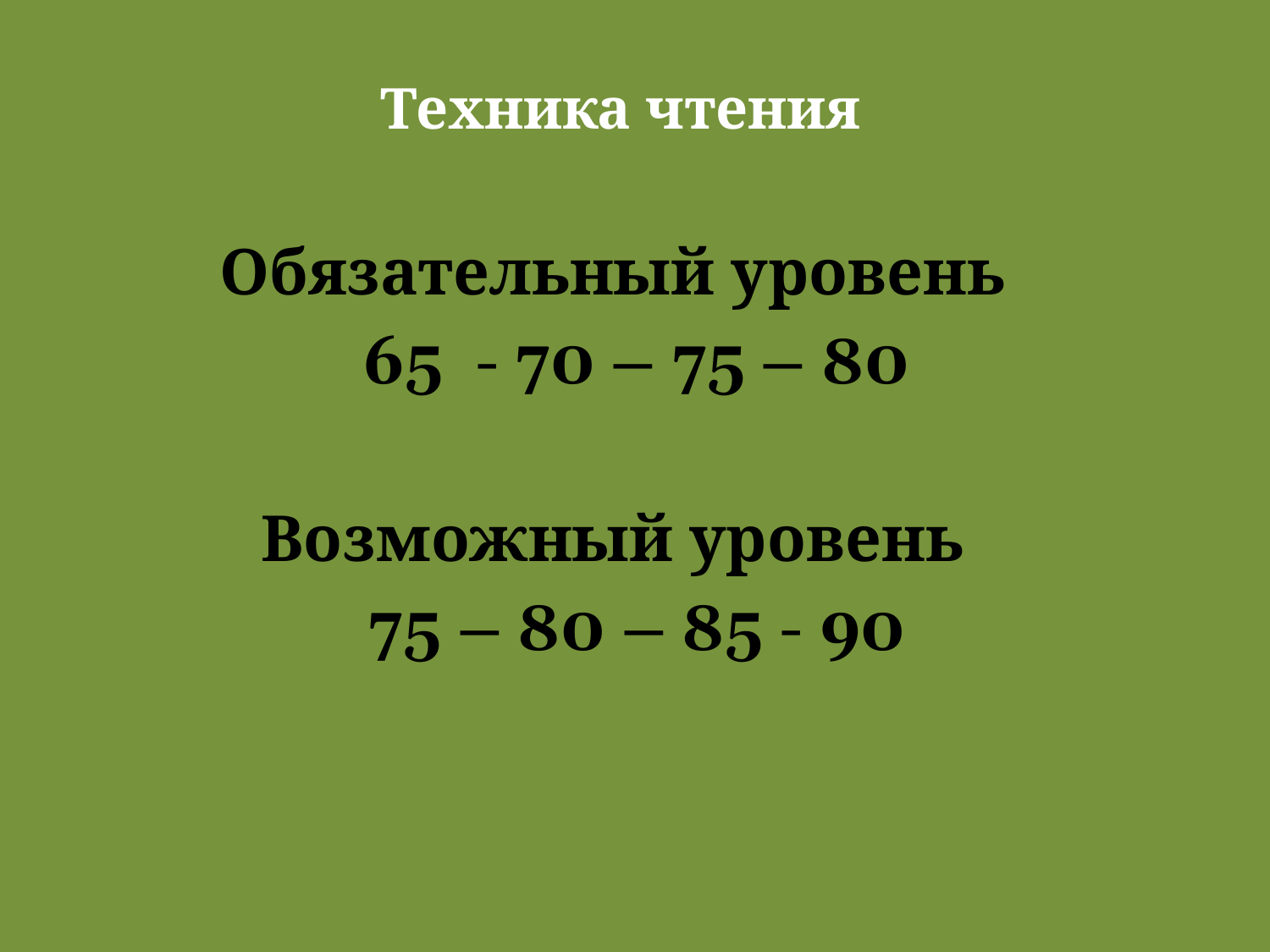

Техника чтения

Обязательный уровень
  65  - 70 – 75 – 80

Возможный уровень
  75 – 80 – 85 - 90